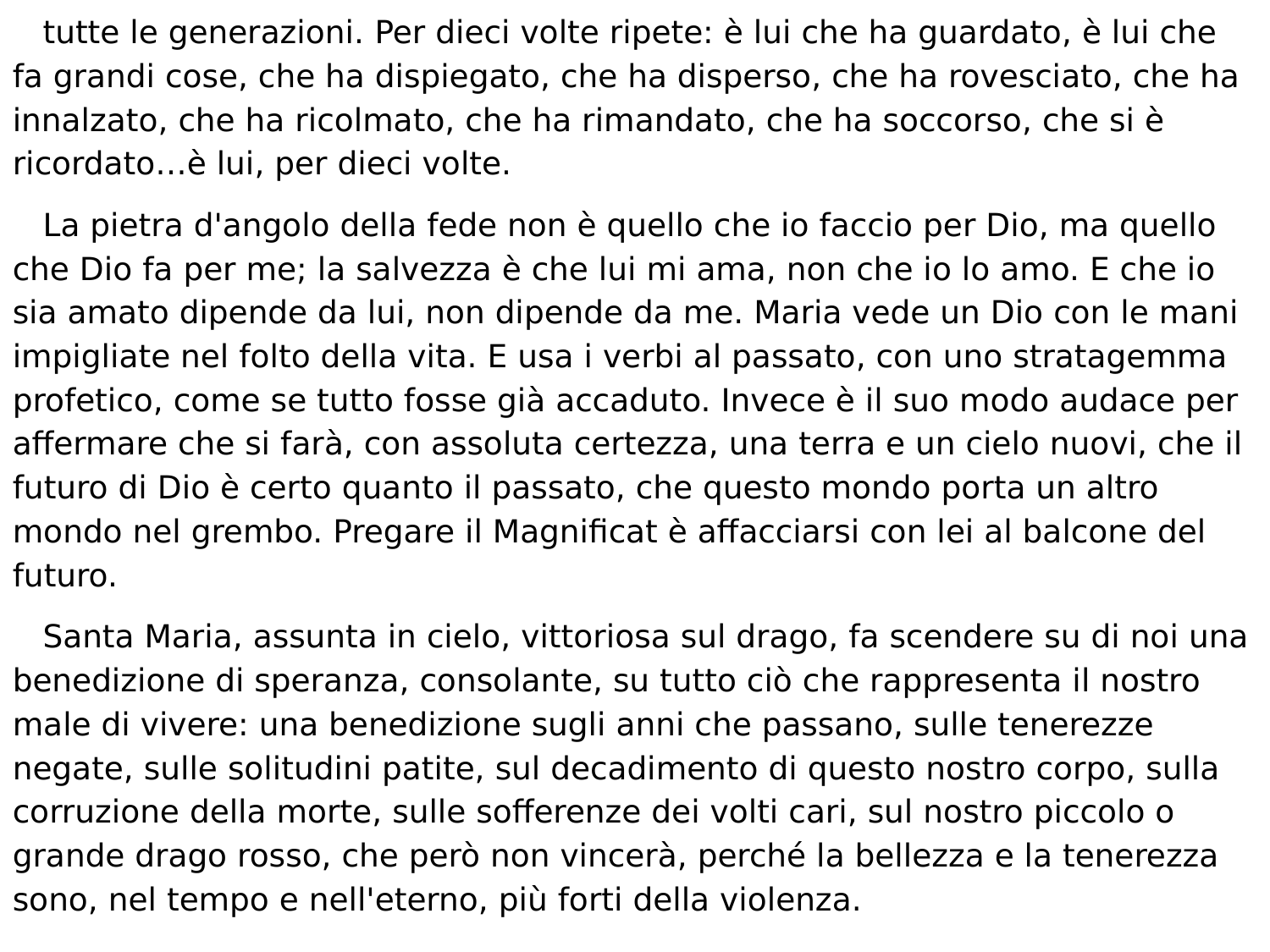

tutte le generazioni. Per dieci volte ripete: è lui che ha guardato, è lui che fa grandi cose, che ha dispiegato, che ha disperso, che ha rovesciato, che ha innalzato, che ha ricolmato, che ha rimandato, che ha soccorso, che si è ricordato…è lui, per dieci volte.
   La pietra d'angolo della fede non è quello che io faccio per Dio, ma quello che Dio fa per me; la salvezza è che lui mi ama, non che io lo amo. E che io sia amato dipende da lui, non dipende da me. Maria vede un Dio con le mani impigliate nel folto della vita. E usa i verbi al passato, con uno stratagemma profetico, come se tutto fosse già accaduto. Invece è il suo modo audace per affermare che si farà, con assoluta certezza, una terra e un cielo nuovi, che il futuro di Dio è certo quanto il passato, che questo mondo porta un altro mondo nel grembo. Pregare il Magnificat è affacciarsi con lei al balcone del futuro.
   Santa Maria, assunta in cielo, vittoriosa sul drago, fa scendere su di noi una benedizione di speranza, consolante, su tutto ciò che rappresenta il nostro male di vivere: una benedizione sugli anni che passano, sulle tenerezze negate, sulle solitudini patite, sul decadimento di questo nostro corpo, sulla corruzione della morte, sulle sofferenze dei volti cari, sul nostro piccolo o grande drago rosso, che però non vincerà, perché la bellezza e la tenerezza sono, nel tempo e nell'eterno, più forti della violenza.